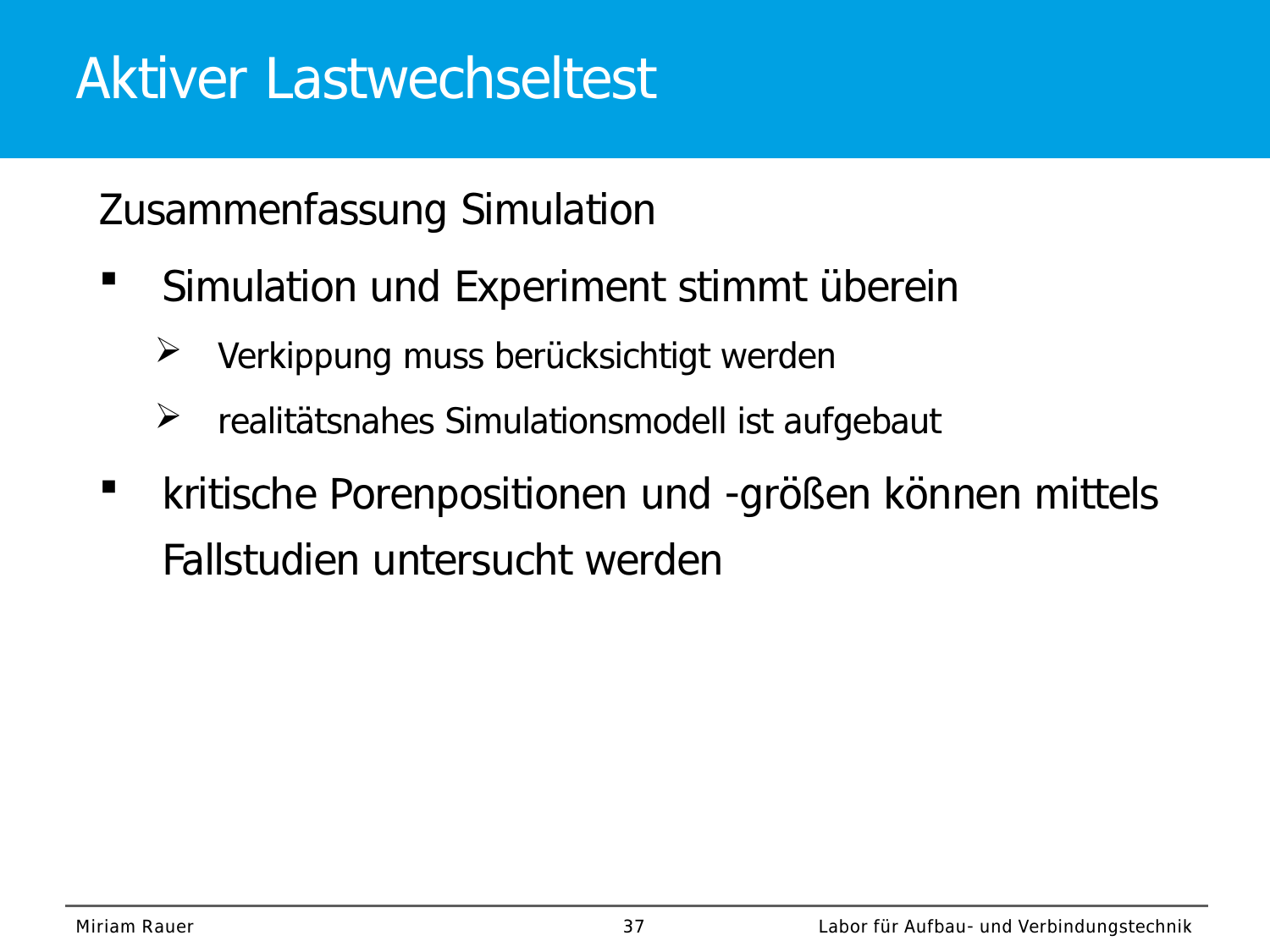

# Aktiver Lastwechseltest
Zusammenfassung Simulation
Simulation und Experiment stimmt überein
Verkippung muss berücksichtigt werden
realitätsnahes Simulationsmodell ist aufgebaut
kritische Porenpositionen und -größen können mittels Fallstudien untersucht werden

Miriam Rauer
37
Labor für Aufbau- und Verbindungstechnik